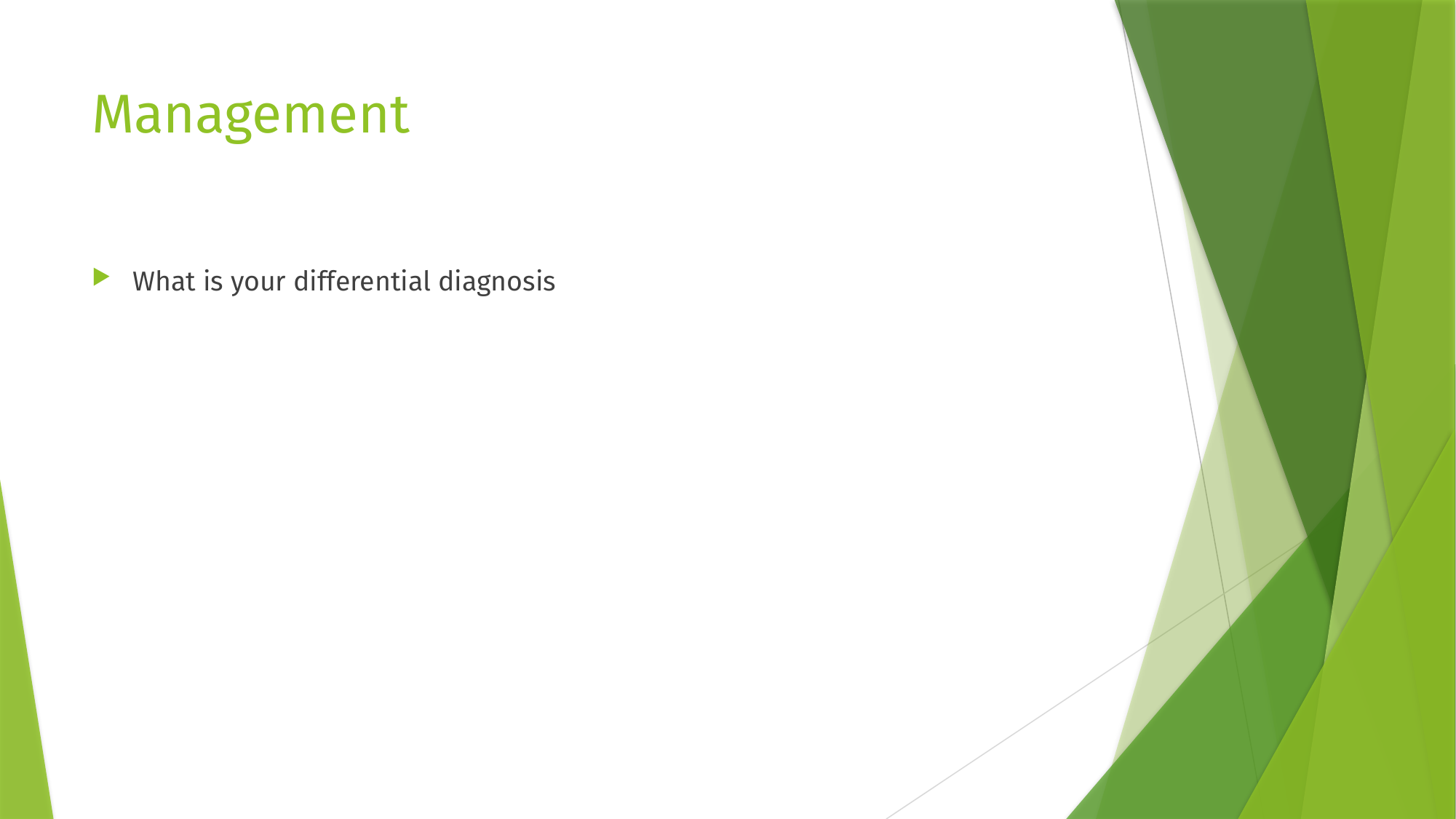

# Management
What is your differential diagnosis